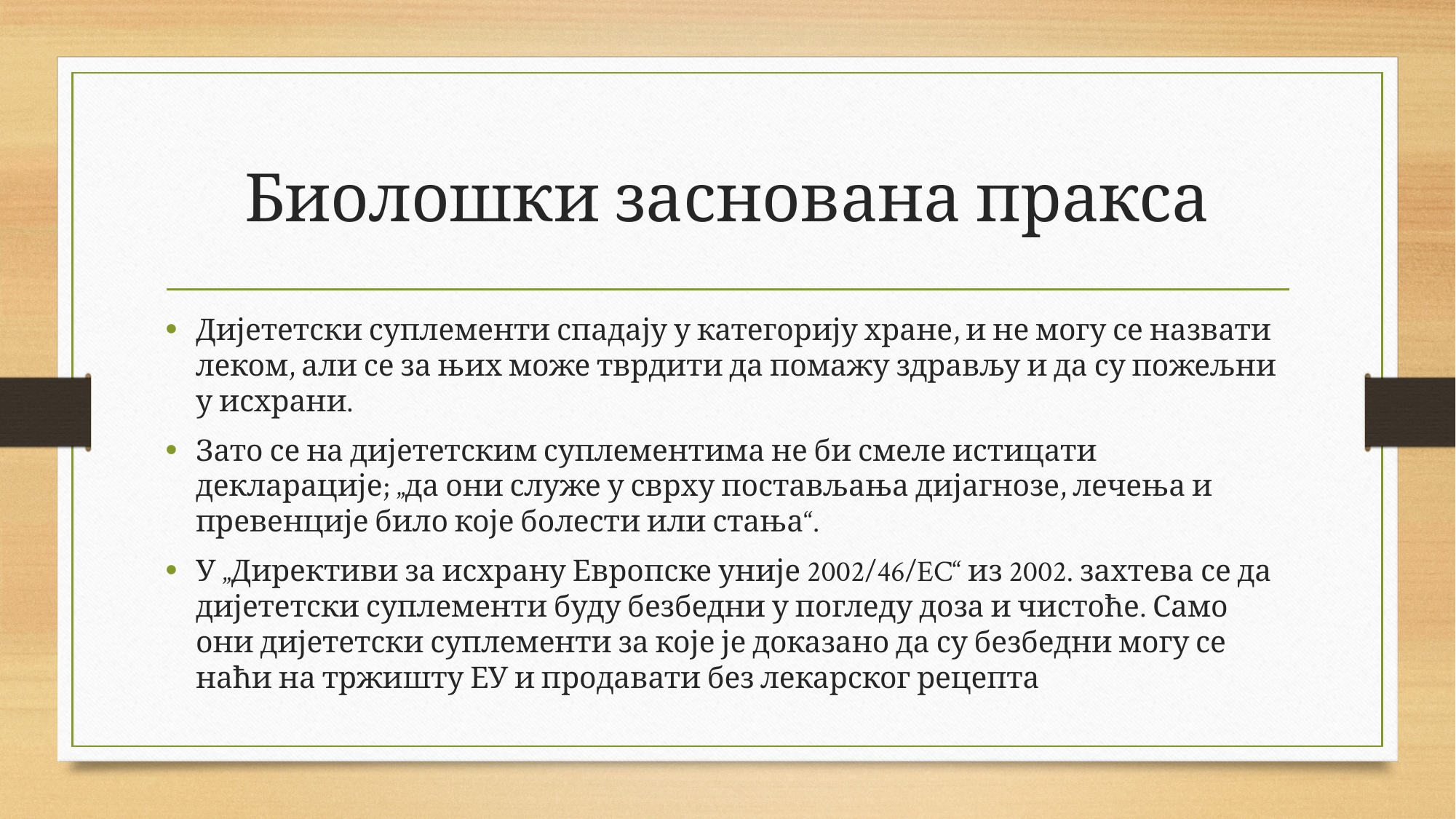

# Биолошки заснована пракса
Дијететски суплементи спадају у категорију хране, и не могу се назвати леком, али се за њих може тврдити да помажу здрављу и да су пожељни у исхрани.
Зато се на дијететским суплементима не би смеле истицати декларације; „да они служе у сврху постављања дијагнозе, лечења и превенције било које болести или стања“.
У „Директиви за исхрану Европске уније 2002/46/EC“ из 2002. захтева се да дијететски суплементи буду безбедни у погледу доза и чистоће. Само они дијететски суплементи за које је доказано да су безбедни могу се наћи на тржишту ЕУ и продавати без лекарског рецепта